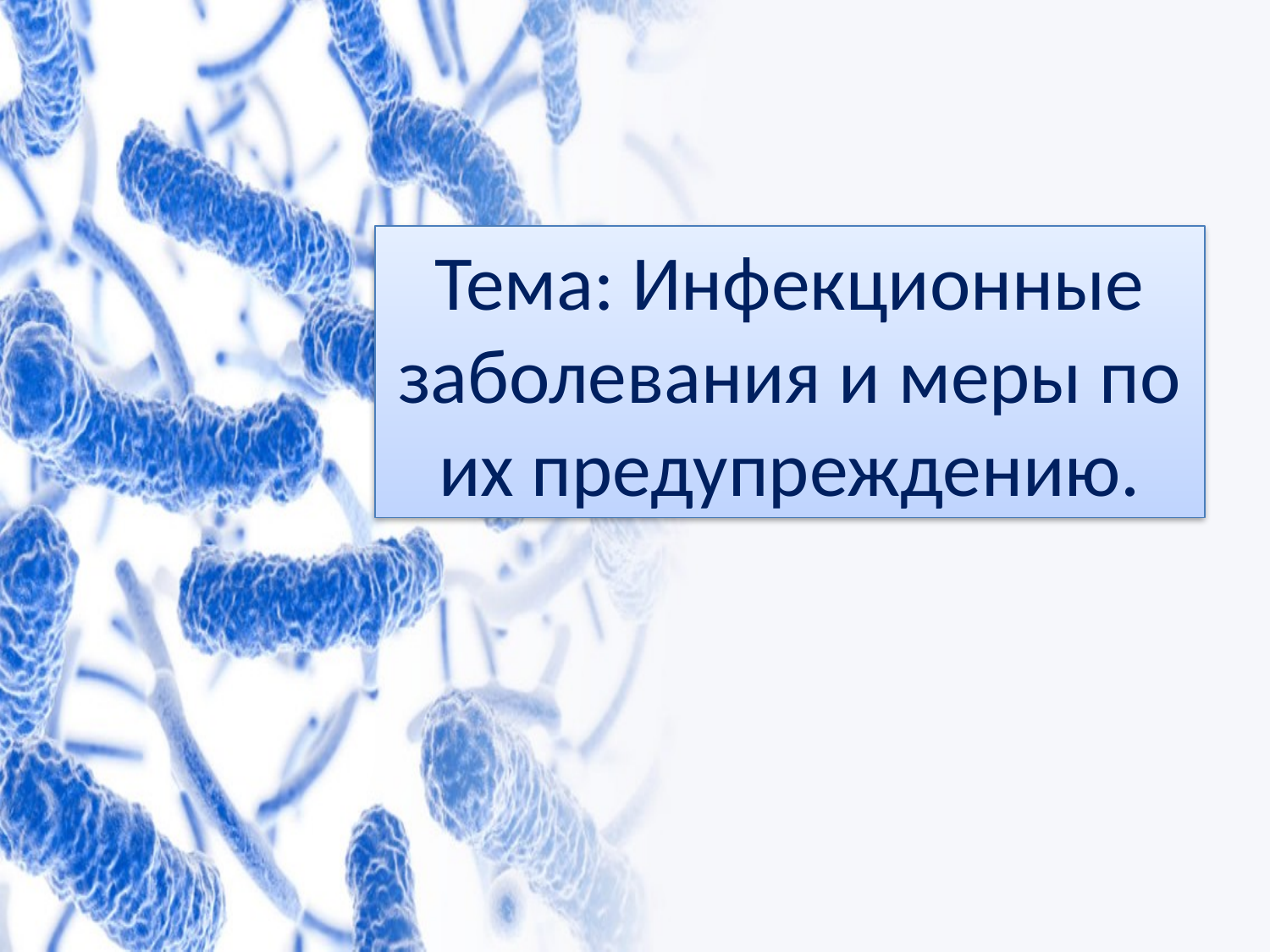

Тема: Инфекционные заболевания и меры по их предупреждению.